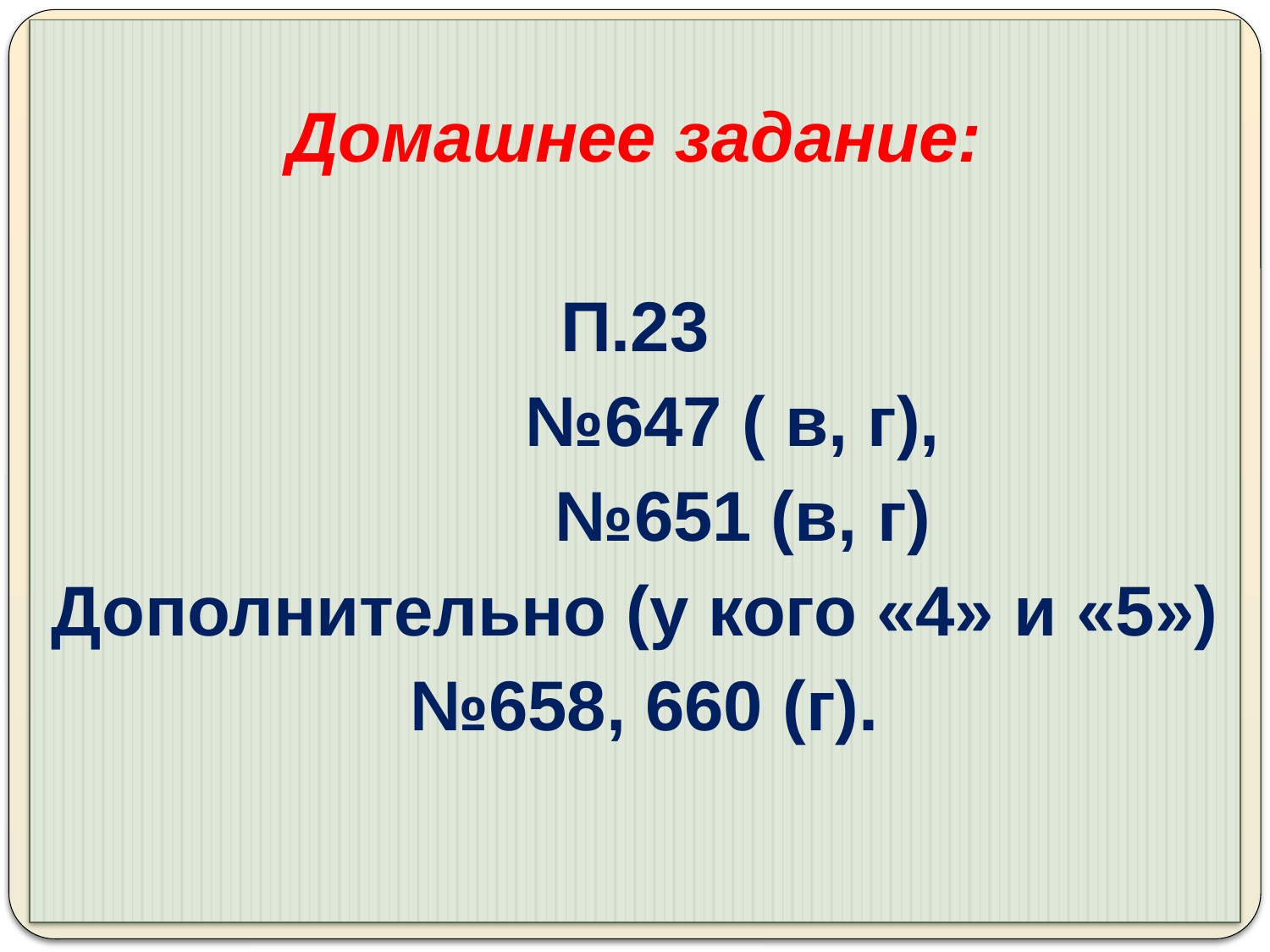

Домашнее задание:

П.23
             №647 ( в, г),
           №651 (в, г)
Дополнительно (у кого «4» и «5»)
 №658, 660 (г).